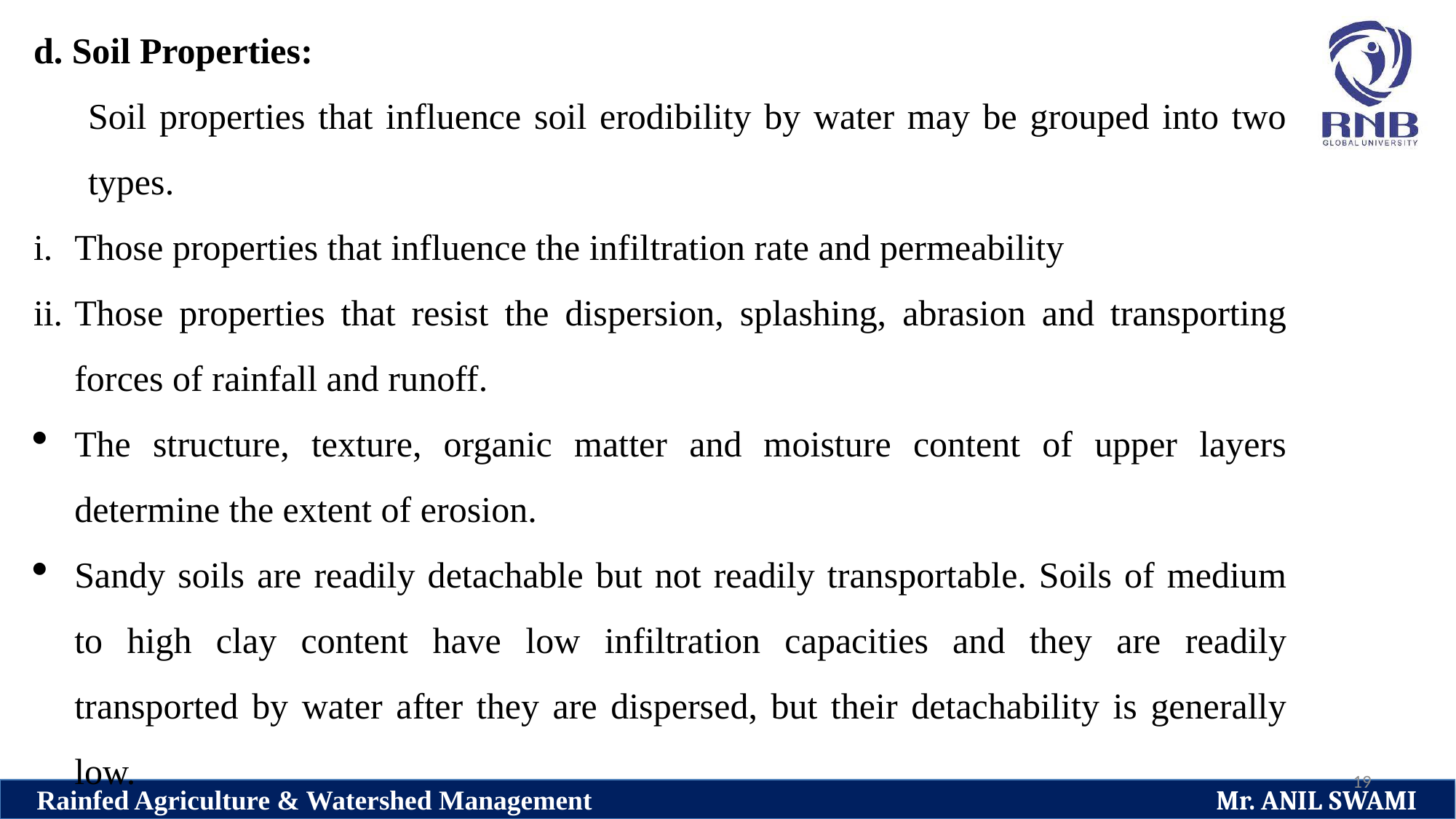

d. Soil Properties:
Soil properties that influence soil erodibility by water may be grouped into two types.
Those properties that influence the infiltration rate and permeability
Those properties that resist the dispersion, splashing, abrasion and transporting forces of rainfall and runoff.
The structure, texture, organic matter and moisture content of upper layers determine the extent of erosion.
Sandy soils are readily detachable but not readily transportable. Soils of medium to high clay content have low infiltration capacities and they are readily transported by water after they are dispersed, but their detachability is generally low.
19